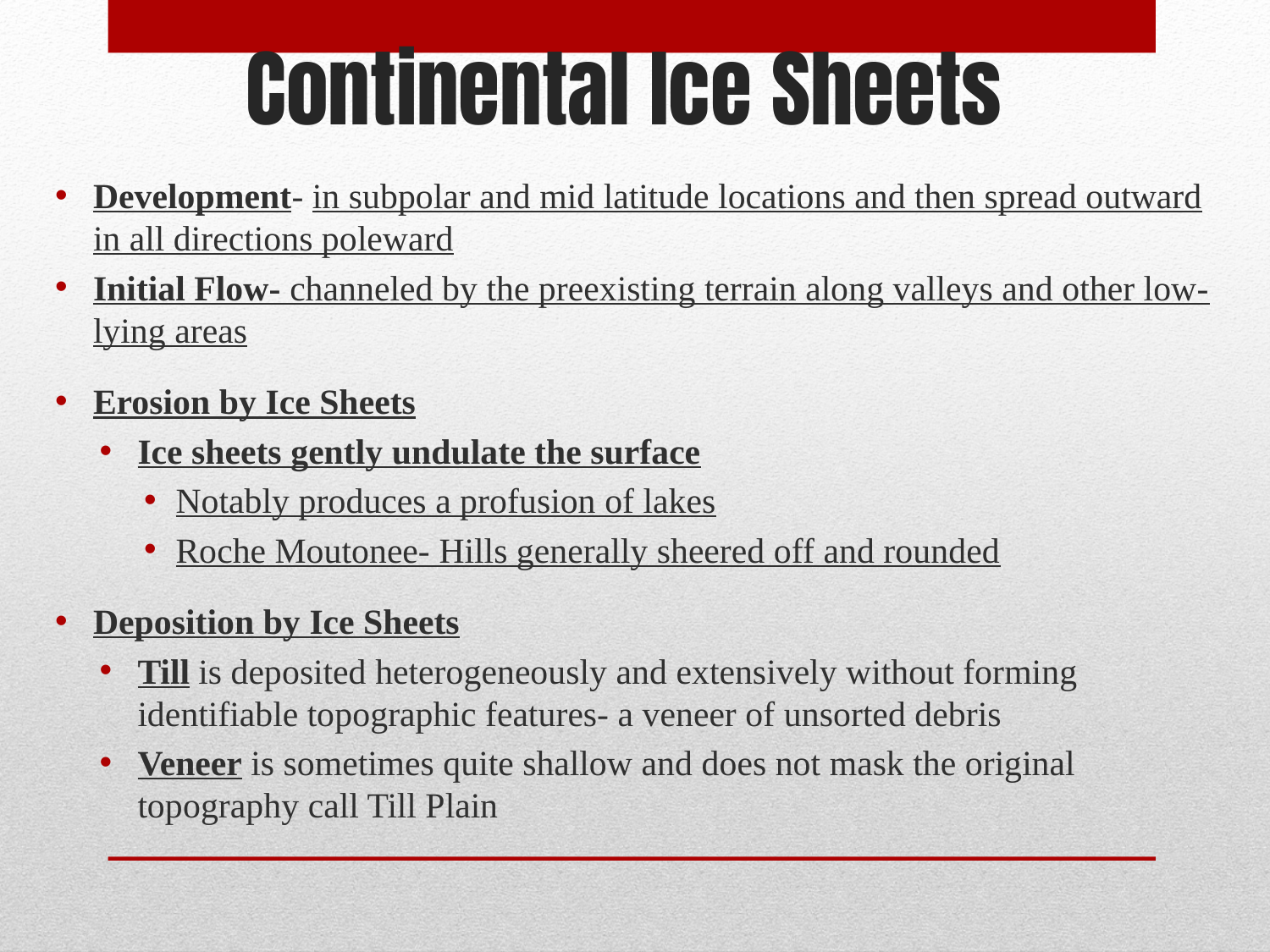

# Continental Ice Sheets
Development- in subpolar and mid latitude locations and then spread outward in all directions poleward
Initial Flow- channeled by the preexisting terrain along valleys and other low-lying areas

Erosion by Ice Sheets
Ice sheets gently undulate the surface
Notably produces a profusion of lakes
Roche Moutonee- Hills generally sheered off and rounded

Deposition by Ice Sheets
Till is deposited heterogeneously and extensively without forming identifiable topographic features- a veneer of unsorted debris
Veneer is sometimes quite shallow and does not mask the original topography call Till Plain